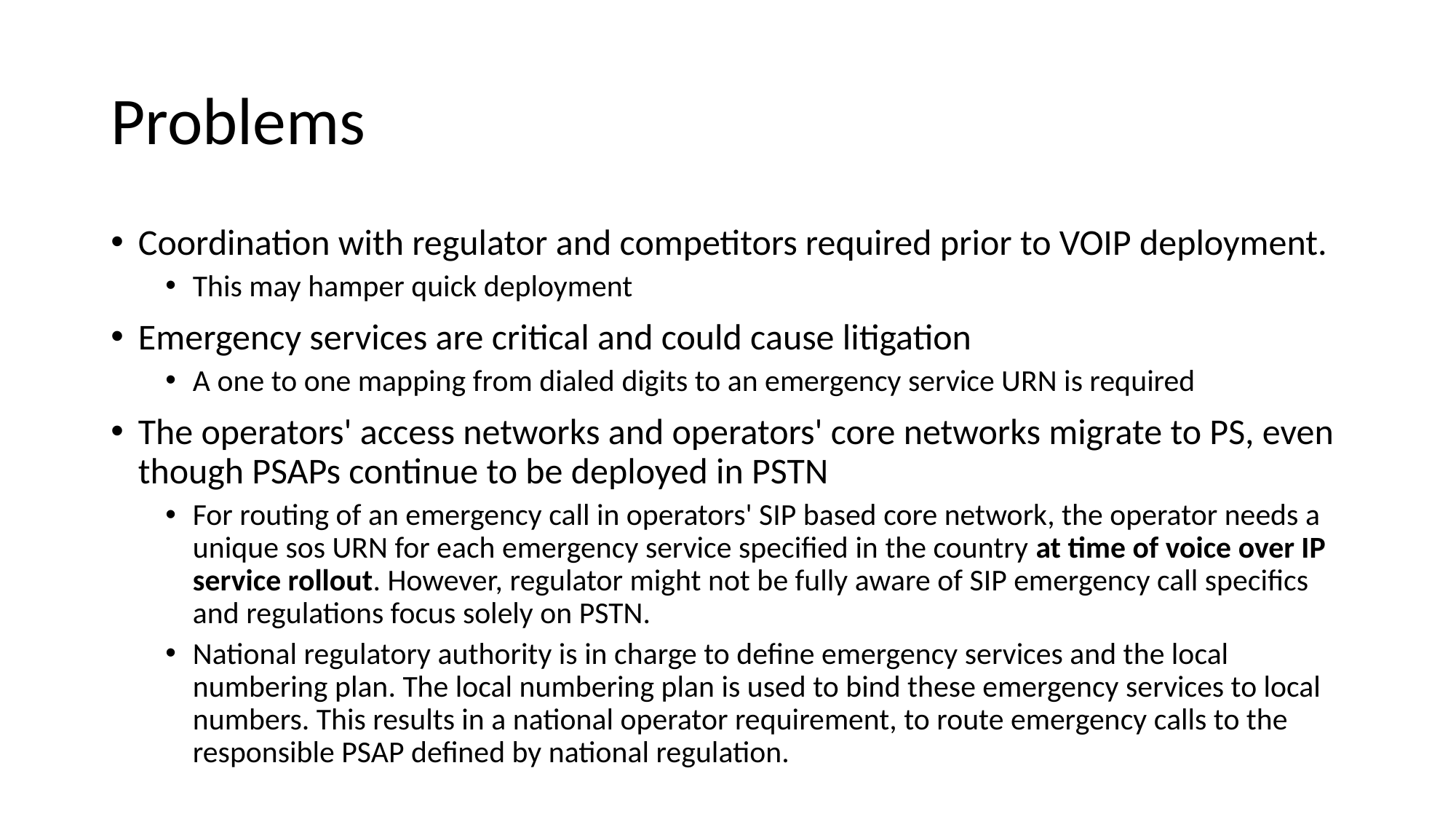

# Problems
Coordination with regulator and competitors required prior to VOIP deployment.
This may hamper quick deployment
Emergency services are critical and could cause litigation
A one to one mapping from dialed digits to an emergency service URN is required
The operators' access networks and operators' core networks migrate to PS, even though PSAPs continue to be deployed in PSTN
For routing of an emergency call in operators' SIP based core network, the operator needs a unique sos URN for each emergency service specified in the country at time of voice over IP service rollout. However, regulator might not be fully aware of SIP emergency call specifics and regulations focus solely on PSTN.
National regulatory authority is in charge to define emergency services and the local numbering plan. The local numbering plan is used to bind these emergency services to local numbers. This results in a national operator requirement, to route emergency calls to the responsible PSAP defined by national regulation.